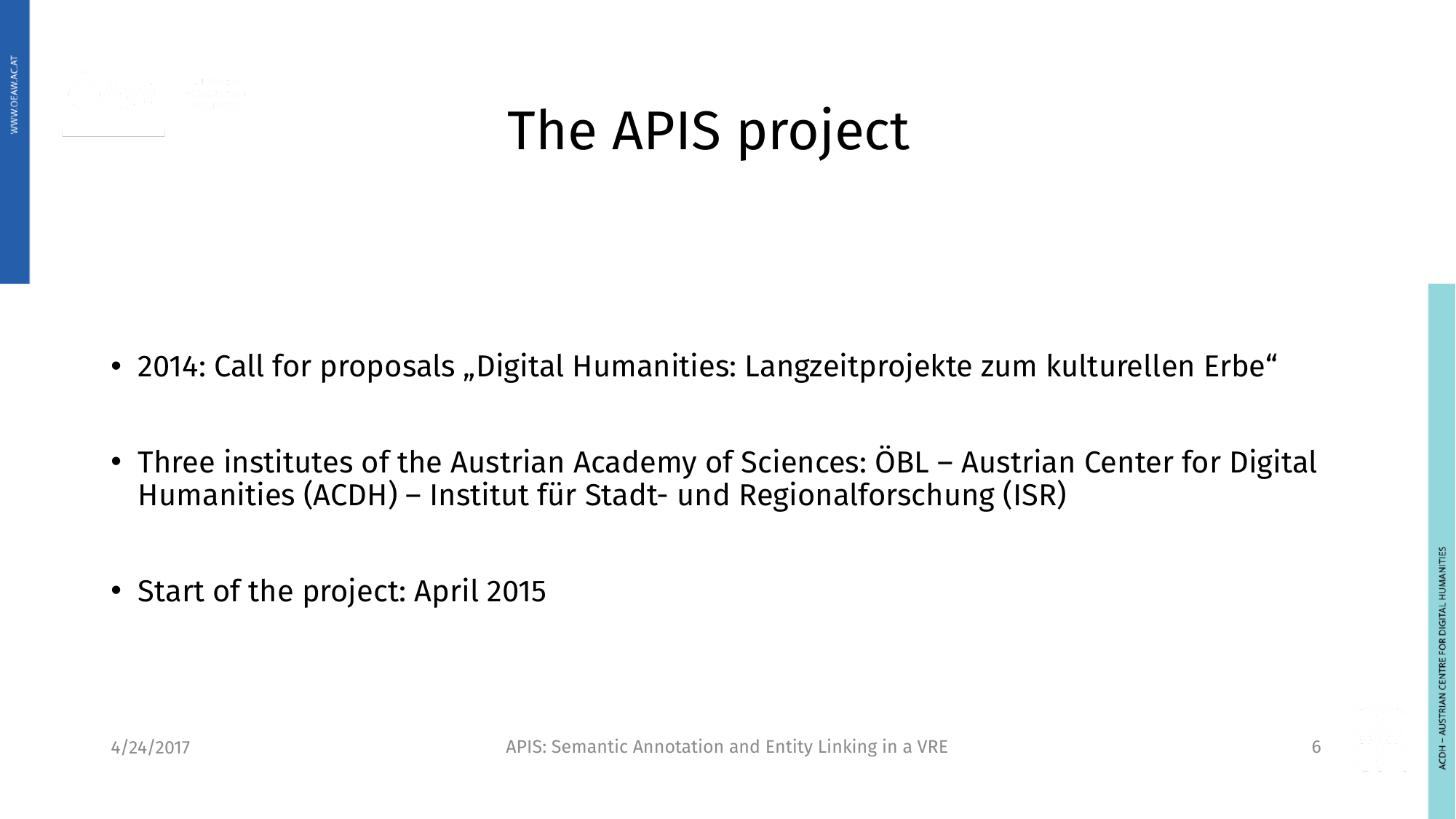

# The APIS project

2014: Call for proposals „Digital Humanities: Langzeitprojekte zum kulturellen Erbe“

Three institutes of the Austrian Academy of Sciences: ÖBL – Austrian Center for Digital Humanities (ACDH) – Institut für Stadt- und Regionalforschung (ISR)

Start of the project: April 2015
4/24/2017
APIS: Semantic Annotation and Entity Linking in a VRE
6